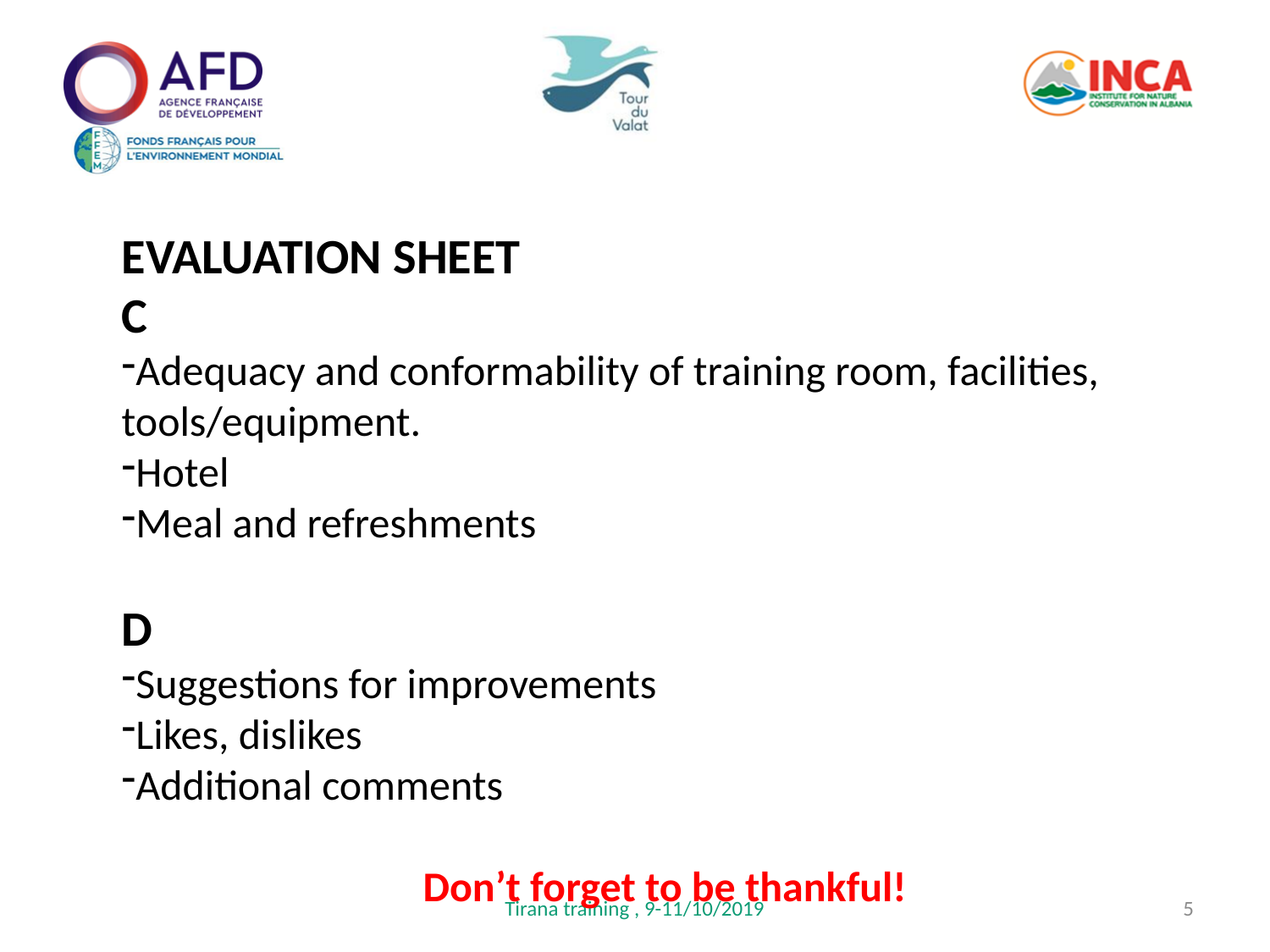

EVALUATION SHEET
C
Adequacy and conformability of training room, facilities, tools/equipment.
Hotel
Meal and refreshments

D
Suggestions for improvements
Likes, dislikes
Additional comments

Don’t forget to be thankful!

Tirana training , 9-11/10/2019
5